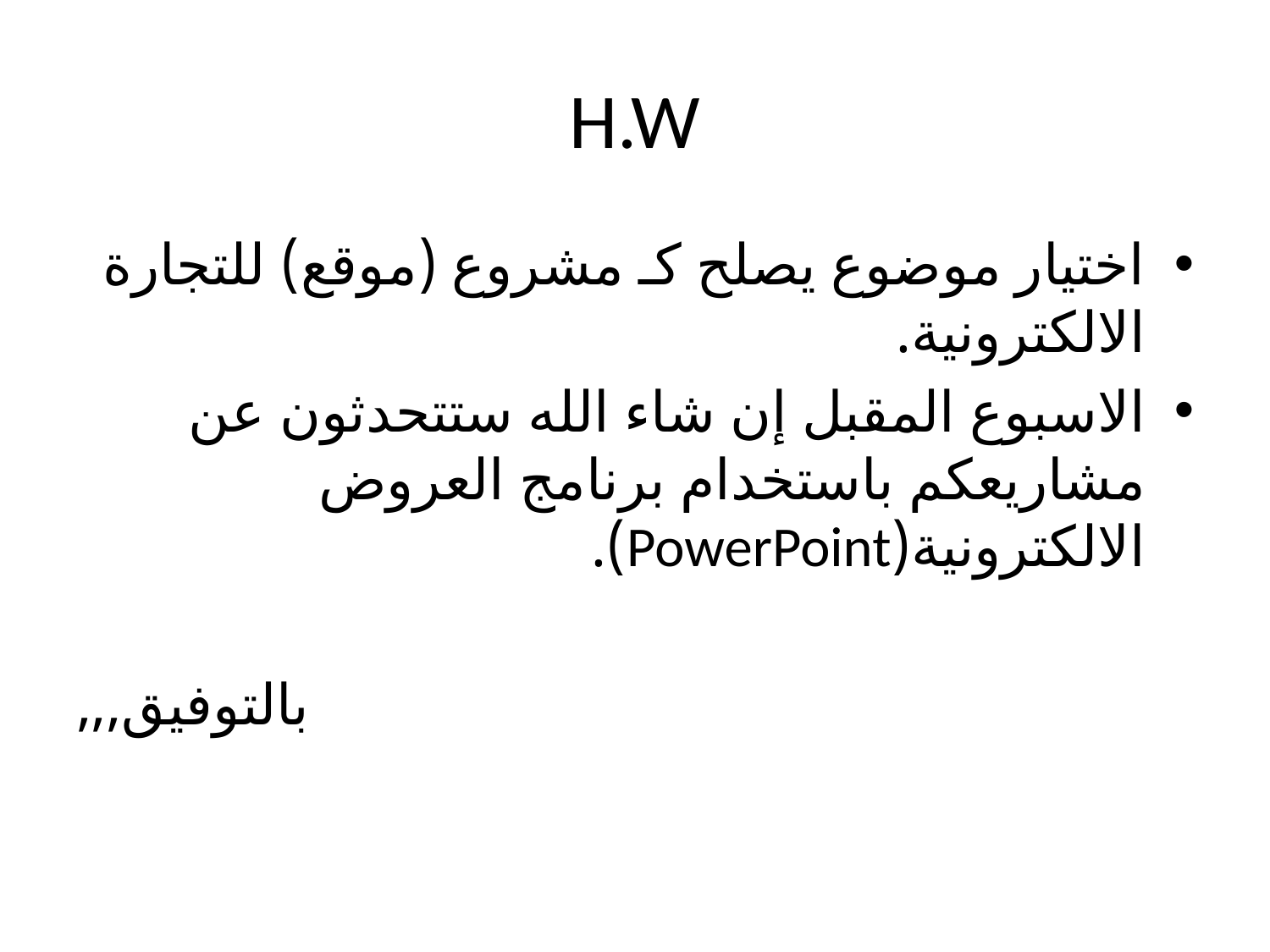

# H.W
اختيار موضوع يصلح كـ مشروع (موقع) للتجارة الالكترونية.
الاسبوع المقبل إن شاء الله ستتحدثون عن مشاريعكم باستخدام برنامج العروض الالكترونية(PowerPoint).

بالتوفيق,,,